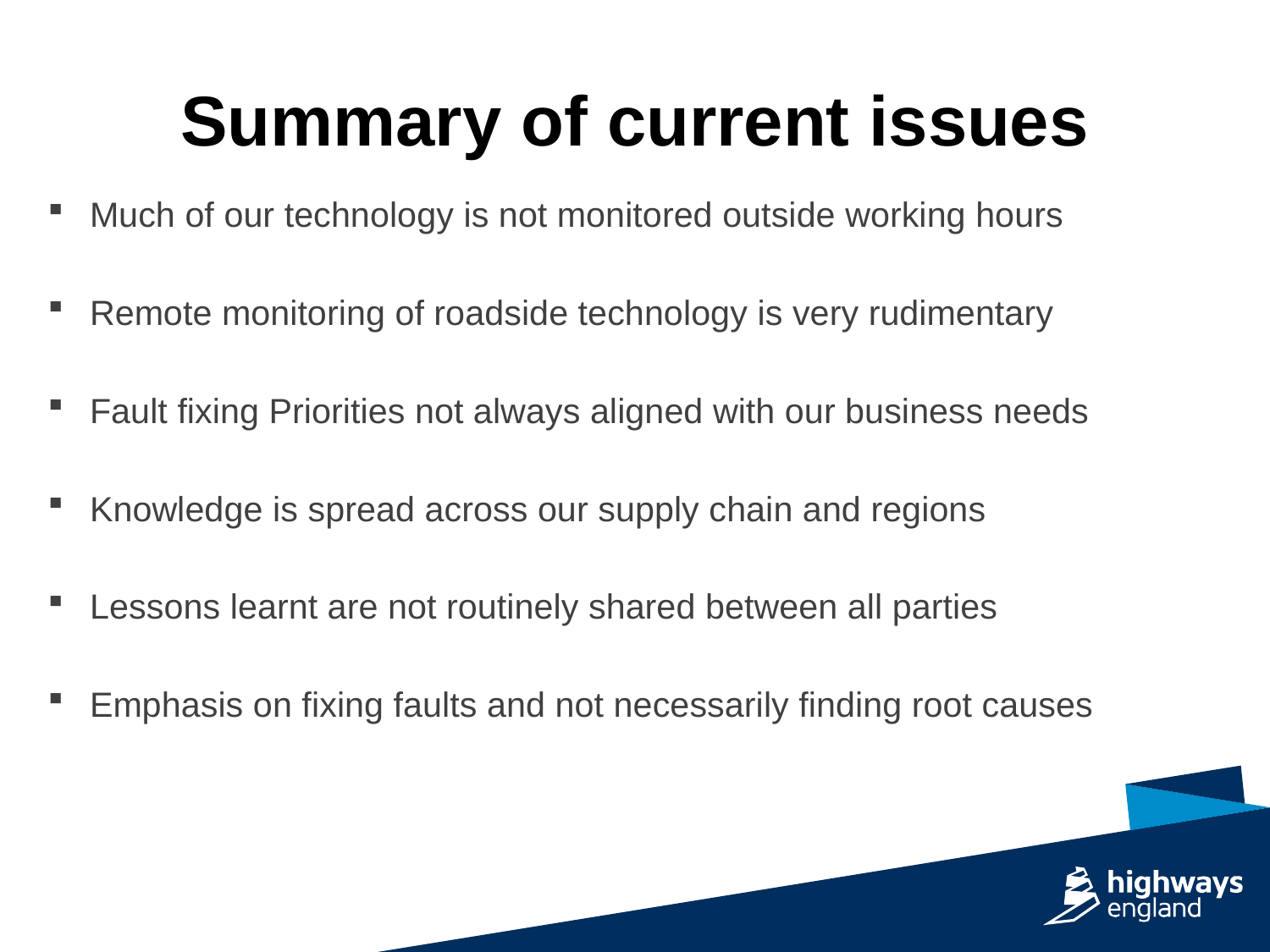

# Summary of current issues
Much of our technology is not monitored outside working hours

Remote monitoring of roadside technology is very rudimentary

Fault fixing Priorities not always aligned with our business needs

Knowledge is spread across our supply chain and regions

Lessons learnt are not routinely shared between all parties

Emphasis on fixing faults and not necessarily finding root causes